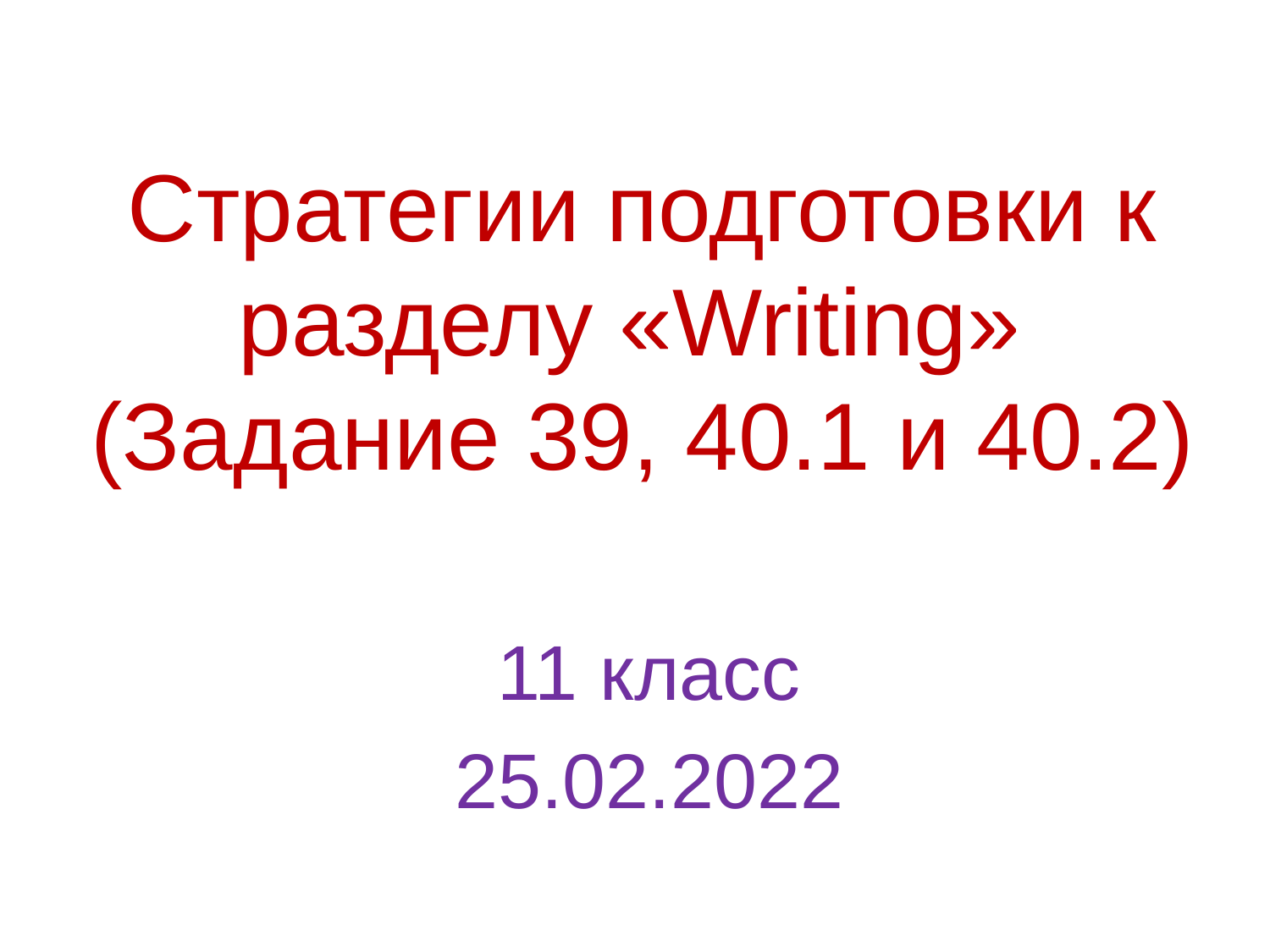

# Стратегии подготовки к разделу «Writing» (Задание 39, 40.1 и 40.2)
11 класс
25.02.2022